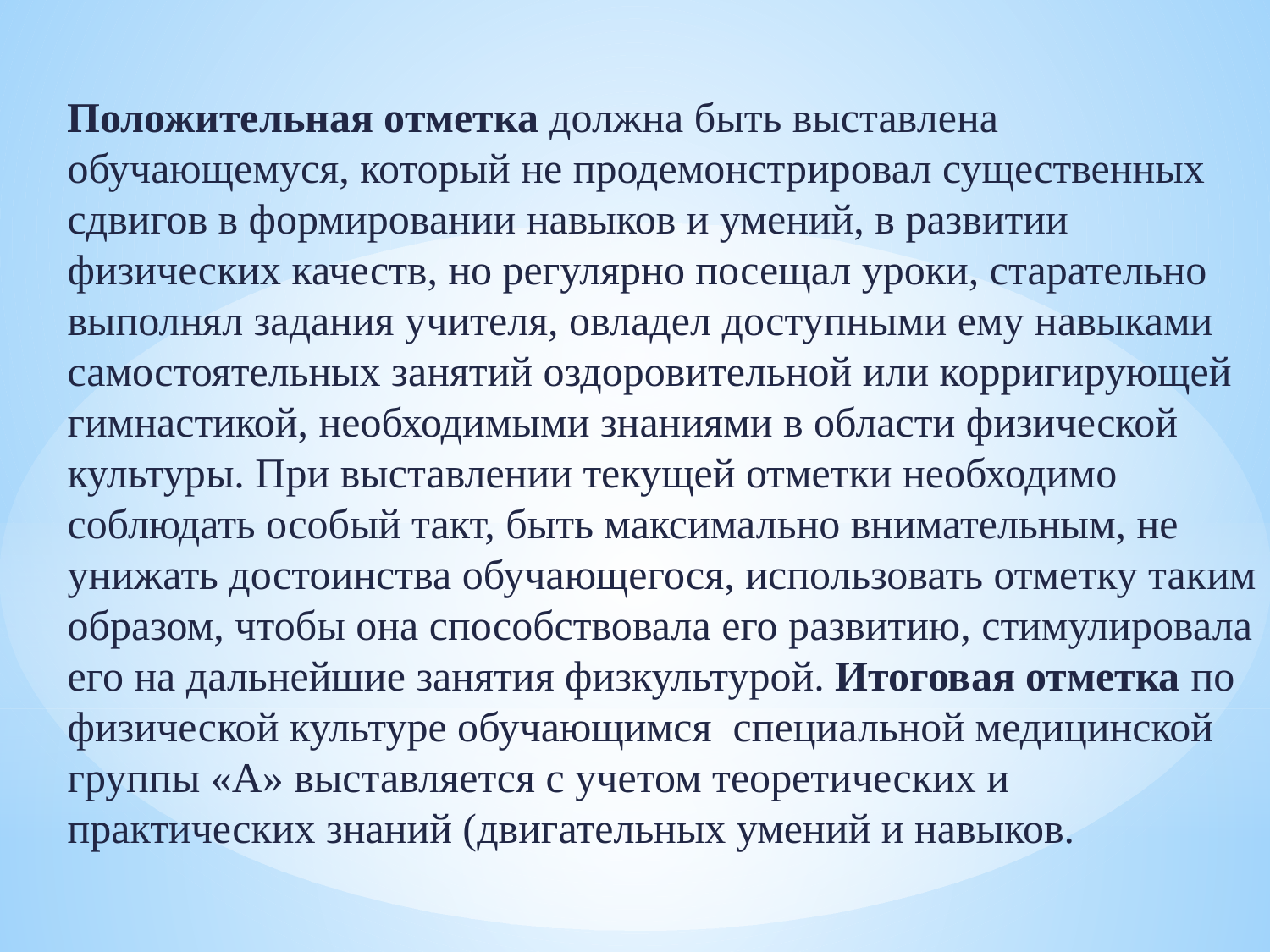

Положительная отметка должна быть выставлена обучающемуся, который не продемонстрировал существенных сдвигов в формировании навыков и умений, в развитии физических качеств, но регулярно посещал уроки, старательно выполнял задания учителя, овладел доступными ему навыками самостоятельных занятий оздоровительной или корригирующей гимнастикой, необходимыми знаниями в области физической культуры. При выставлении текущей отметки необходимо соблюдать особый такт, быть максимально внимательным, не унижать достоинства обучающегося, использовать отметку таким образом, чтобы она способствовала его развитию, стимулировала его на дальнейшие занятия физкультурой. Итоговая отметка по физической культуре обучающимся  специальной медицинской группы «А» выставляется с учетом теоретических и практических знаний (двигательных умений и навыков.